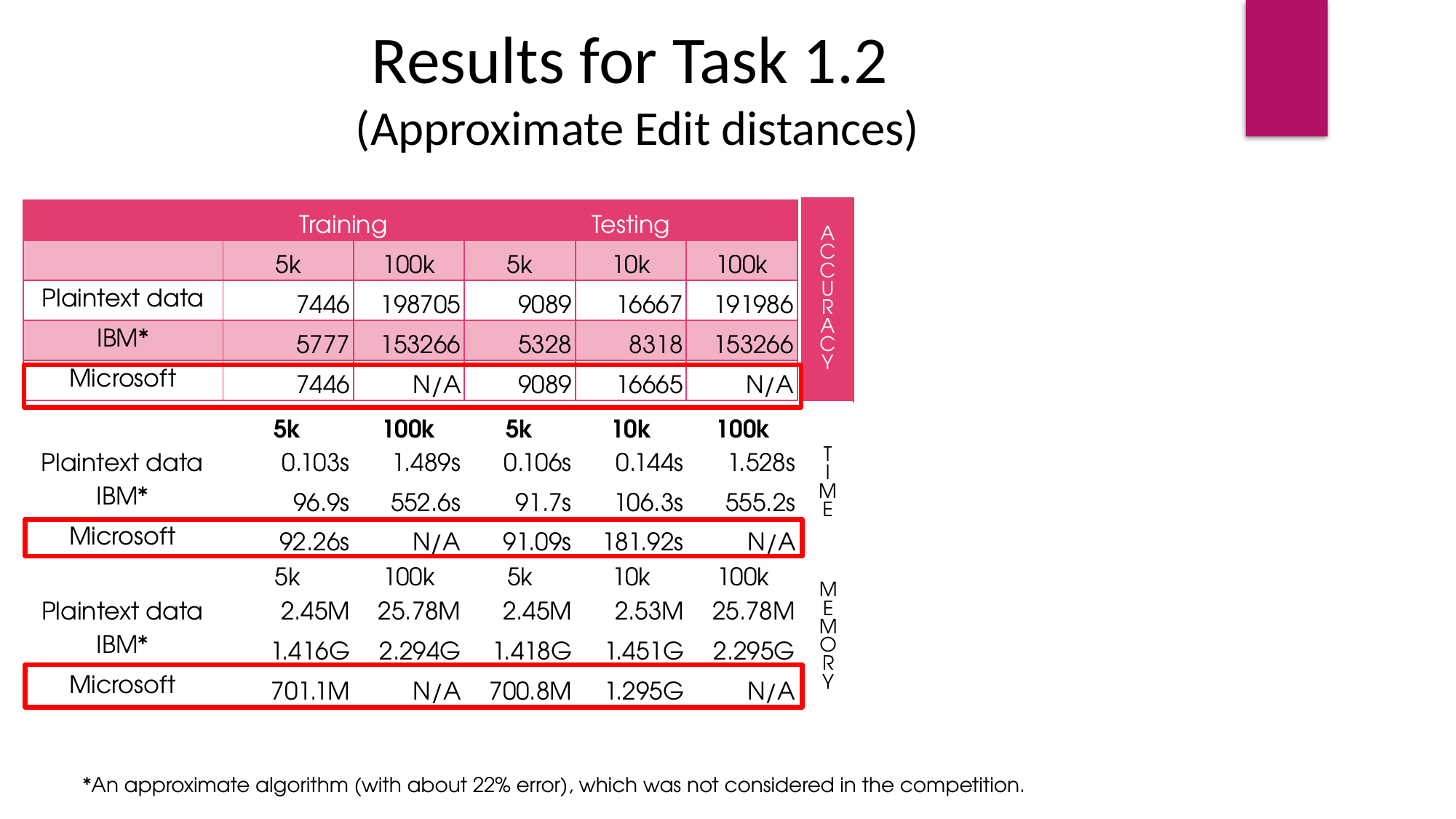

Results for Task 1.2
(Approximate Edit distances)
| A C C U R A C Y |
| --- |
|  | Training |  | Testing |  |  |
| --- | --- | --- | --- | --- | --- |
|  | 5k | 100k | 5k | 10k | 100k |
| Plaintext data | 7446 | 198705 | 9089 | 16667 | 191986 |
| IBM\* | 5777 | 153266 | 5328 | 8318 | 153266 |
| Microsoft | 7446 | N/A | 9089 | 16665 | N/A |

| T I M E |
| --- |
|  | 5k | 100k | 5k | 10k | 100k |
| --- | --- | --- | --- | --- | --- |
| Plaintext data | 0.103s | 1.489s | 0.106s | 0.144s | 1.528s |
| IBM\* | 96.9s | 552.6s | 91.7s | 106.3s | 555.2s |
| Microsoft | 92.26s | N/A | 91.09s | 181.92s | N/A |

|  | 5k | 100k | 5k | 10k | 100k |
| --- | --- | --- | --- | --- | --- |
| Plaintext data | 2.45M | 25.78M | 2.45M | 2.53M | 25.78M |
| IBM\* | 1.416G | 2.294G | 1.418G | 1.451G | 2.295G |
| Microsoft | 701.1M | N/A | 700.8M | 1.295G | N/A |
| M E M O R Y |
| --- |

*An approximate algorithm (with about 22% error), which was not considered in the competition.